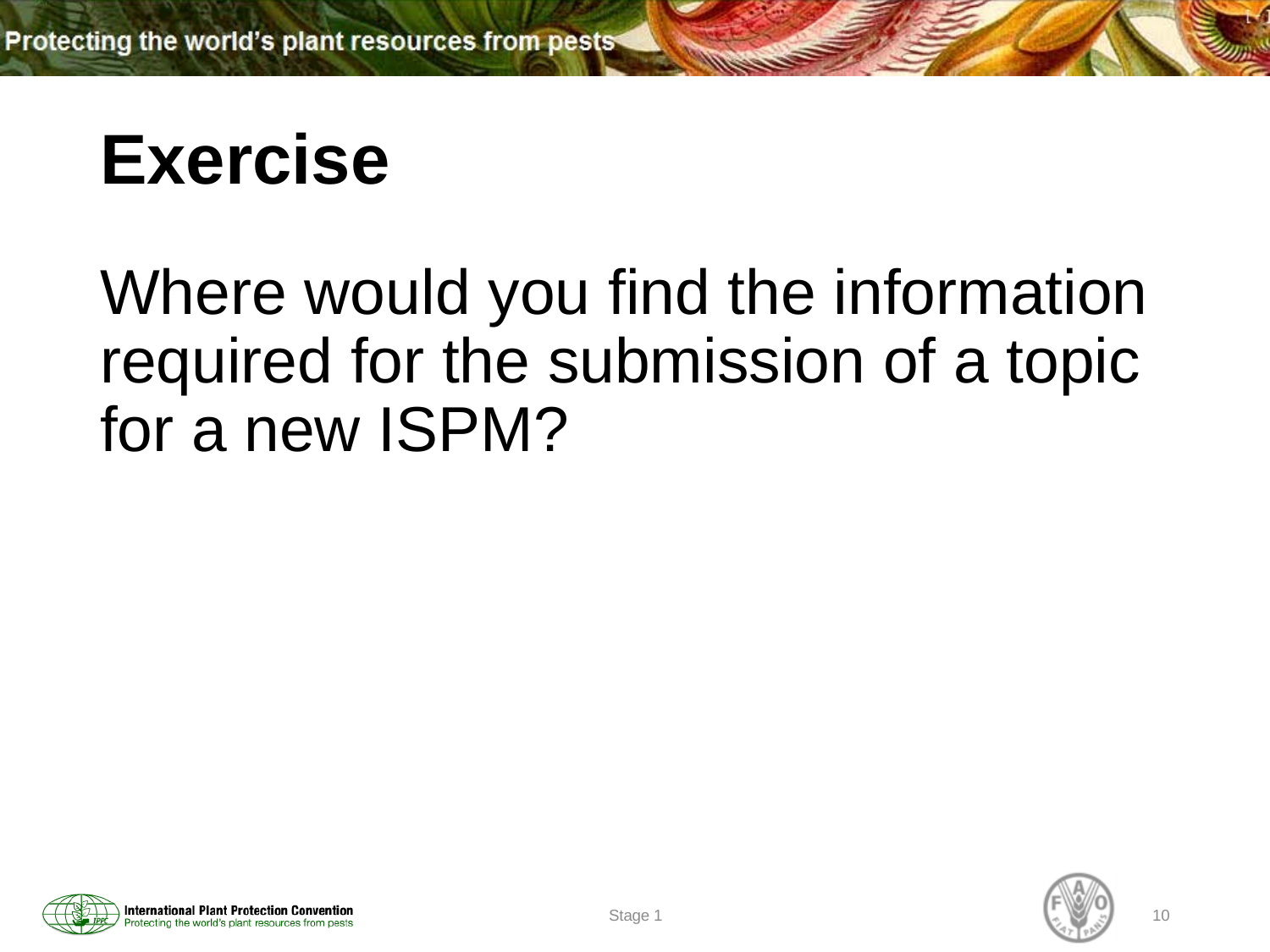

# Exercise
Where would you find the information required for the submission of a topic for a new ISPM?
Stage 1
10